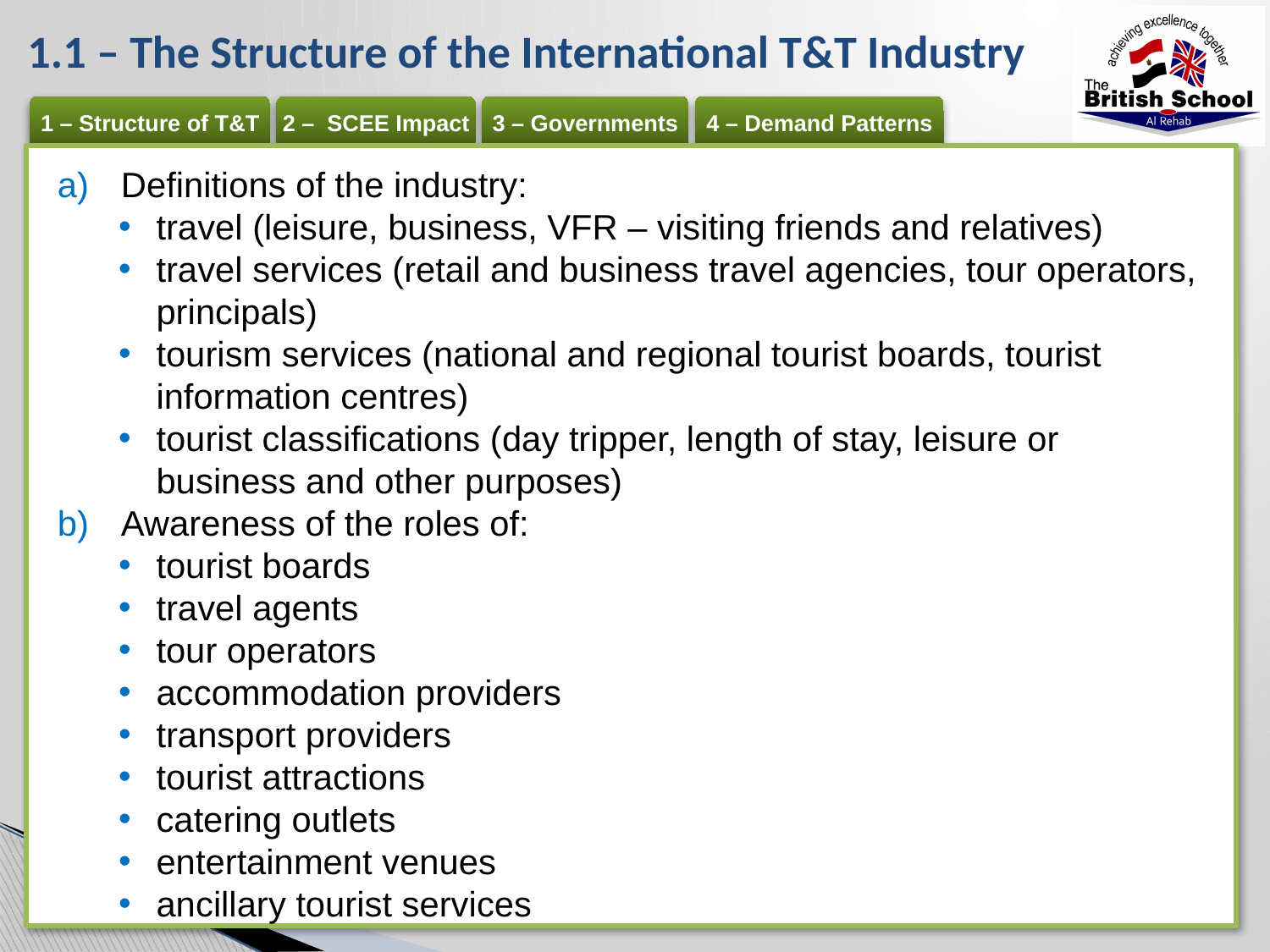

# 1.1 – The Structure of the International T&T Industry
Definitions of the industry:
travel (leisure, business, VFR – visiting friends and relatives)
travel services (retail and business travel agencies, tour operators, principals)
tourism services (national and regional tourist boards, tourist information centres)
tourist classifications (day tripper, length of stay, leisure or business and other purposes)
Awareness of the roles of:
tourist boards
travel agents
tour operators
accommodation providers
transport providers
tourist attractions
catering outlets
entertainment venues
ancillary tourist services